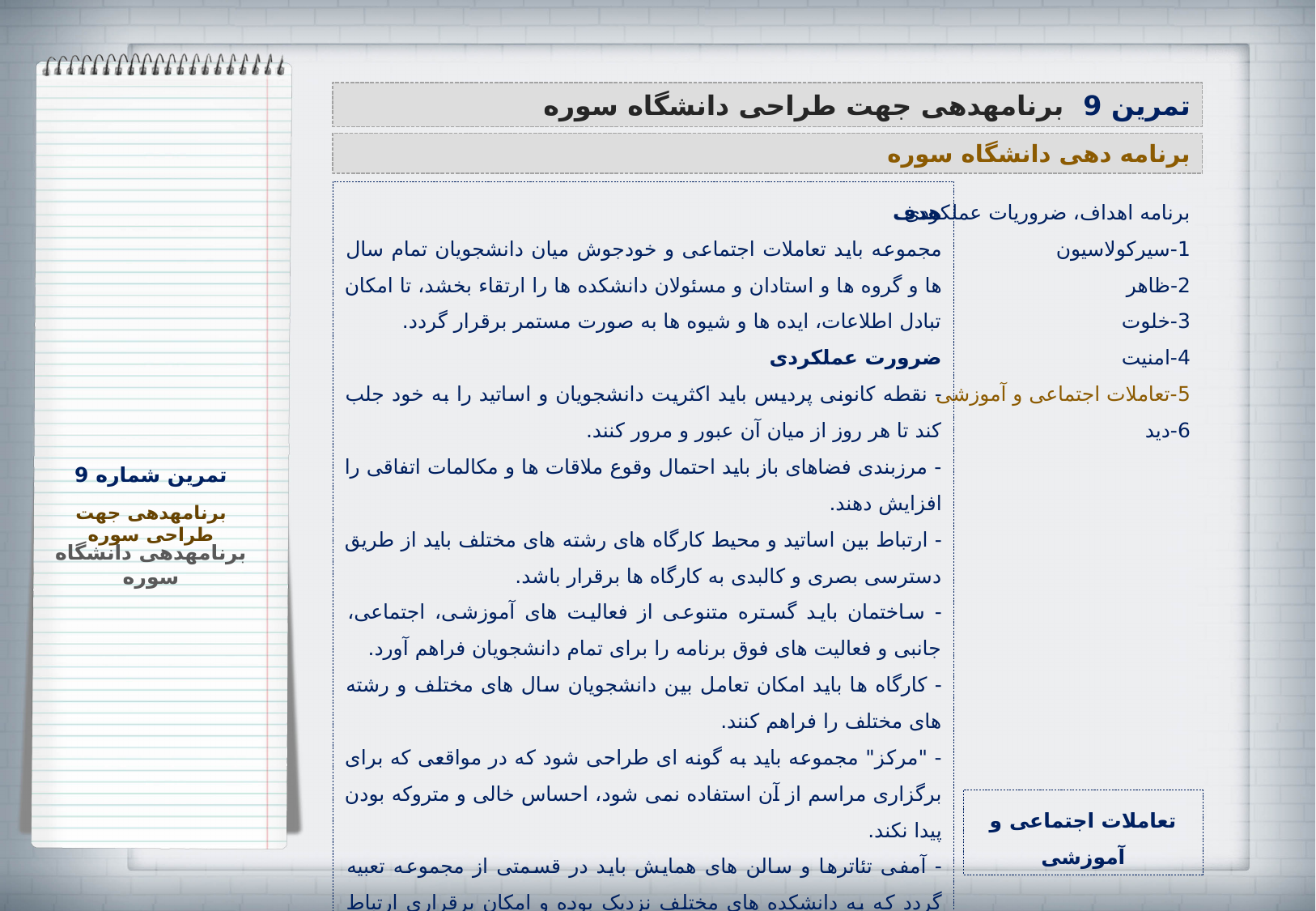

تمرین 9  برنامه‏دهی جهت طراحی دانشگاه سوره
برنامه دهی دانشگاه سوره
برنامه اهداف، ضروریات عملکردی
1-سیرکولاسیون
2-ظاهر
3-خلوت
4-امنیت
5-تعاملات اجتماعی و آموزشی
6-دید
هدف
مجموعه باید تعاملات اجتماعی و خودجوش میان دانشجویان تمام سال ها و گروه ها و استادان و مسئولان دانشکده ها را ارتقاء بخشد، تا امکان تبادل اطلاعات، ایده ها و شیوه ها به صورت مستمر برقرار گردد.
ضرورت عملکردی
- نقطه کانونی پردیس باید اکثریت دانشجویان و اساتید را به خود جلب کند تا هر روز از میان آن عبور و مرور کنند.
- مرزبندی فضاهای باز باید احتمال وقوع ملاقات ها و مکالمات اتفاقی را افزایش دهند.
- ارتباط بین اساتید و محیط کارگاه های رشته های مختلف باید از طریق دسترسی بصری و کالبدی به کارگاه ها برقرار باشد.
- ساختمان باید گستره متنوعی از فعالیت های آموزشی، اجتماعی، جانبی و فعالیت های فوق برنامه را برای تمام دانشجویان فراهم آورد.
- کارگاه ها باید امکان تعامل بین دانشجویان سال های مختلف و رشته های مختلف را فراهم کنند.
- "مرکز" مجموعه باید به گونه ای طراحی شود که در مواقعی که برای برگزاری مراسم از آن استفاده نمی شود، احساس خالی و متروکه بودن پیدا نکند.
- آمفی تئاترها و سالن های همایش باید در قسمتی از مجموعه تعبیه گردد که به دانشکده های مختلف نزدیک بوده و امکان برقراری ارتباط بین دانشجویان رشته های مختلف را در هنگام برگزاری مراسمات فراهم نماید.
تمرین شماره 9
برنامه‏دهی جهت طراحی سوره
برنامه‏دهی دانشگاه سوره
تعاملات اجتماعی و آموزشی